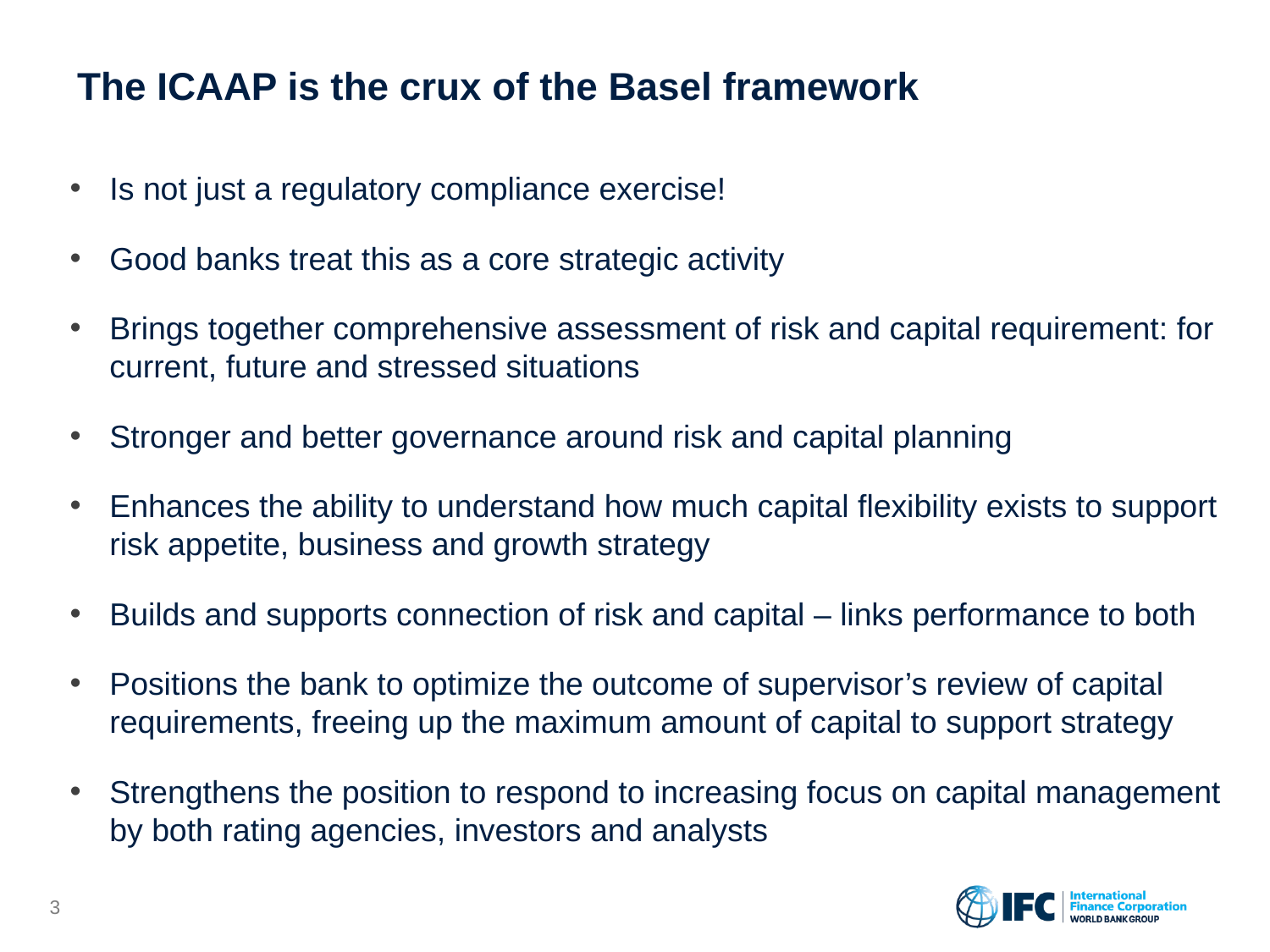

# The ICAAP is the crux of the Basel framework
Is not just a regulatory compliance exercise!
Good banks treat this as a core strategic activity
Brings together comprehensive assessment of risk and capital requirement: for current, future and stressed situations
Stronger and better governance around risk and capital planning
Enhances the ability to understand how much capital flexibility exists to support risk appetite, business and growth strategy
Builds and supports connection of risk and capital – links performance to both
Positions the bank to optimize the outcome of supervisor’s review of capital requirements, freeing up the maximum amount of capital to support strategy
Strengthens the position to respond to increasing focus on capital management by both rating agencies, investors and analysts

3